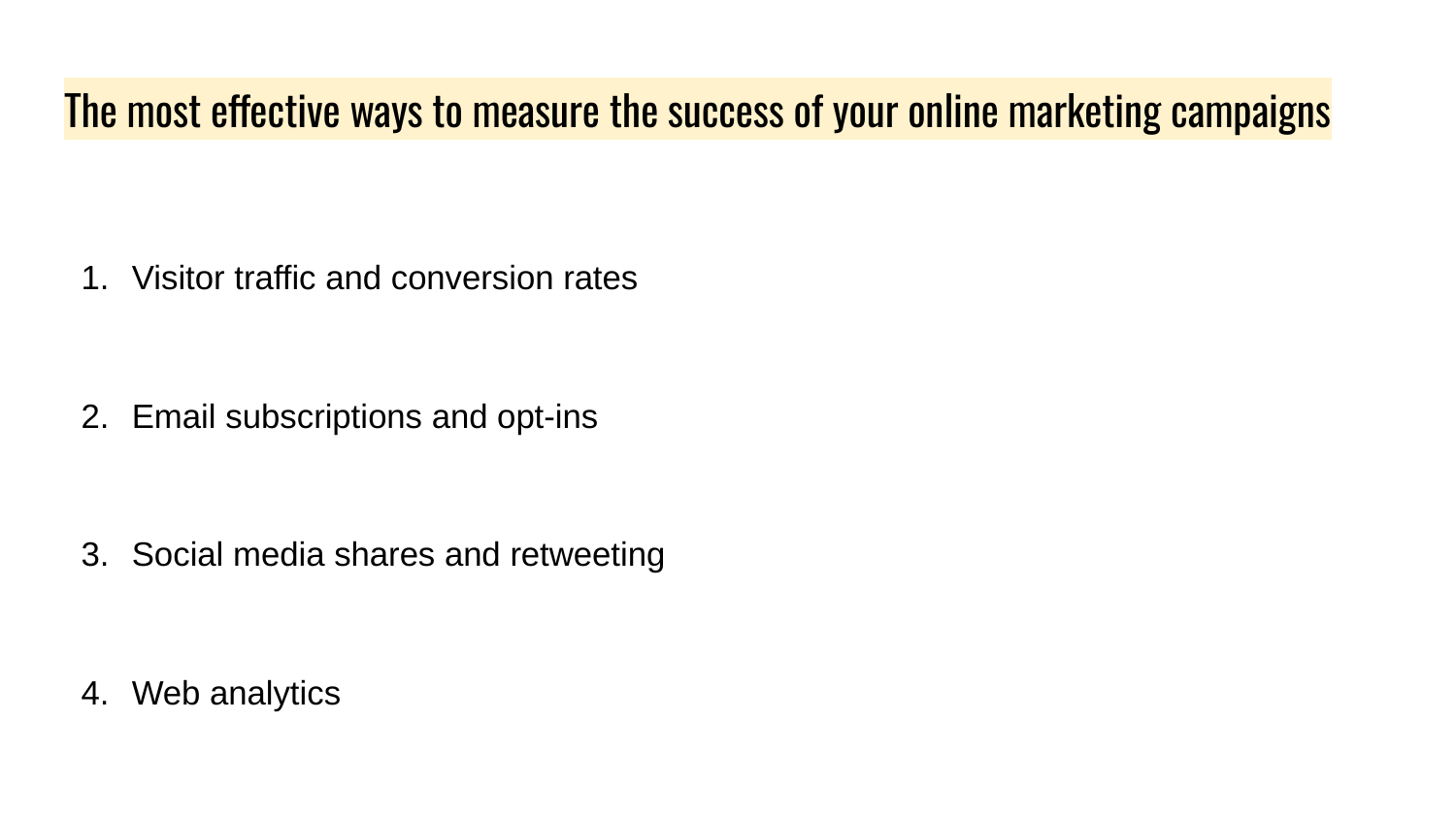

# The most effective ways to measure the success of your online marketing campaigns
Visitor traffic and conversion rates

Email subscriptions and opt-ins

Social media shares and retweeting

Web analytics